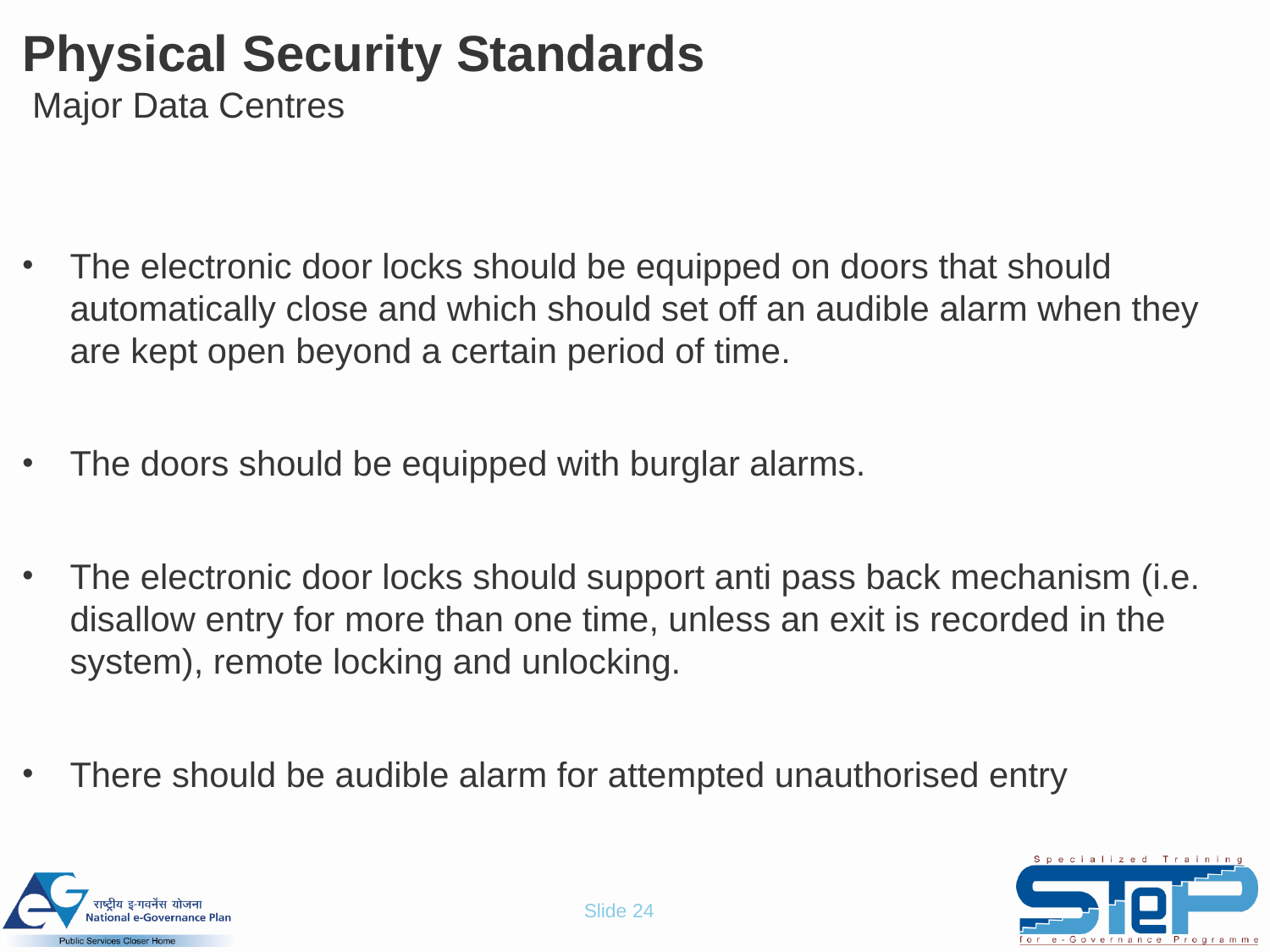

# Physical Security Standards Major Data Centres
The electronic door locks should be equipped on doors that should automatically close and which should set off an audible alarm when they are kept open beyond a certain period of time.

The doors should be equipped with burglar alarms.

The electronic door locks should support anti pass back mechanism (i.e. disallow entry for more than one time, unless an exit is recorded in the system), remote locking and unlocking.

There should be audible alarm for attempted unauthorised entry